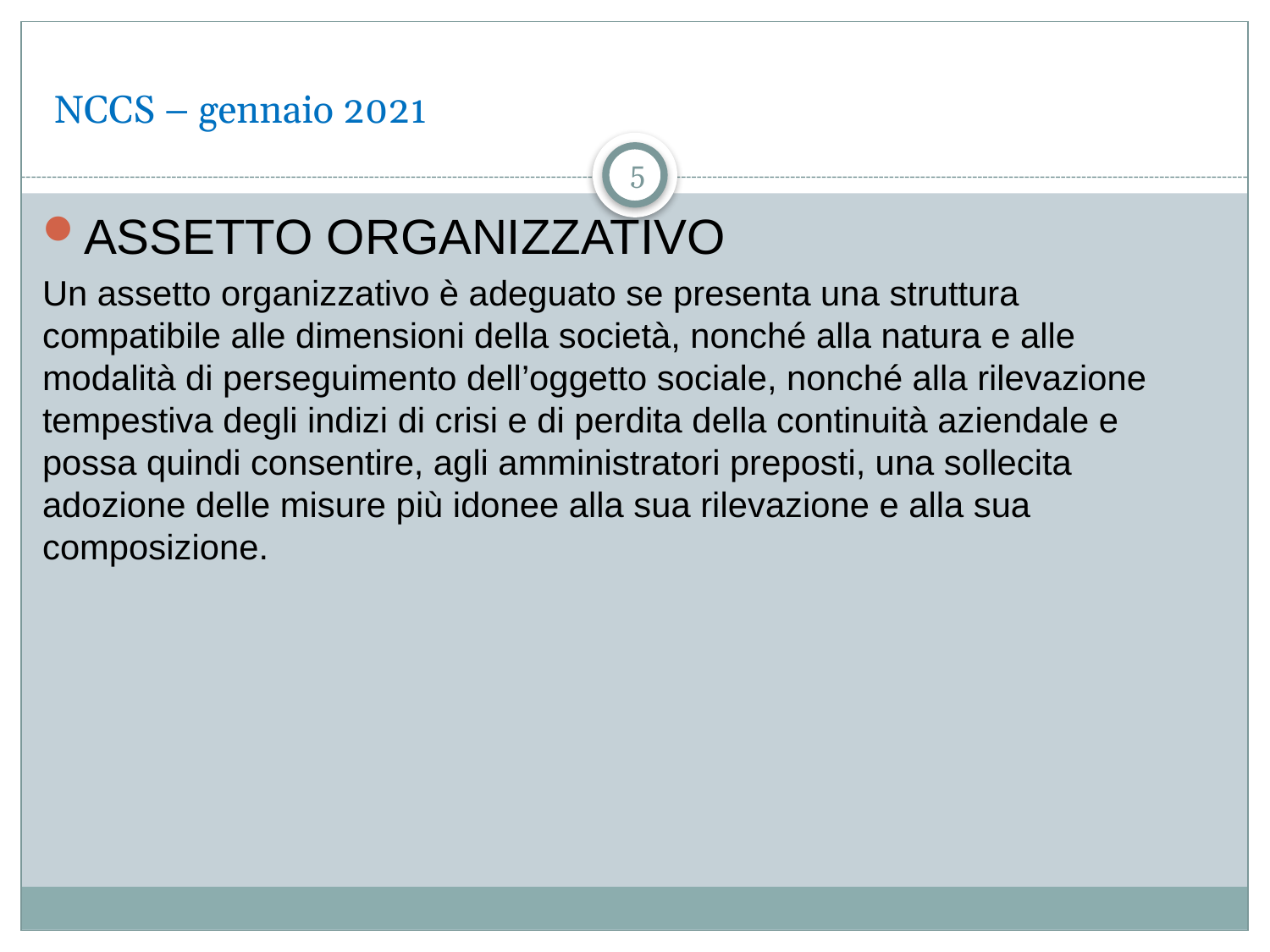

# NCCS – gennaio 2021
5
ASSETTO ORGANIZZATIVO
Un assetto organizzativo è adeguato se presenta una struttura compatibile alle dimensioni della società, nonché alla natura e alle modalità di perseguimento dell’oggetto sociale, nonché alla rilevazione tempestiva degli indizi di crisi e di perdita della continuità aziendale e possa quindi consentire, agli amministratori preposti, una sollecita adozione delle misure più idonee alla sua rilevazione e alla sua composizione.